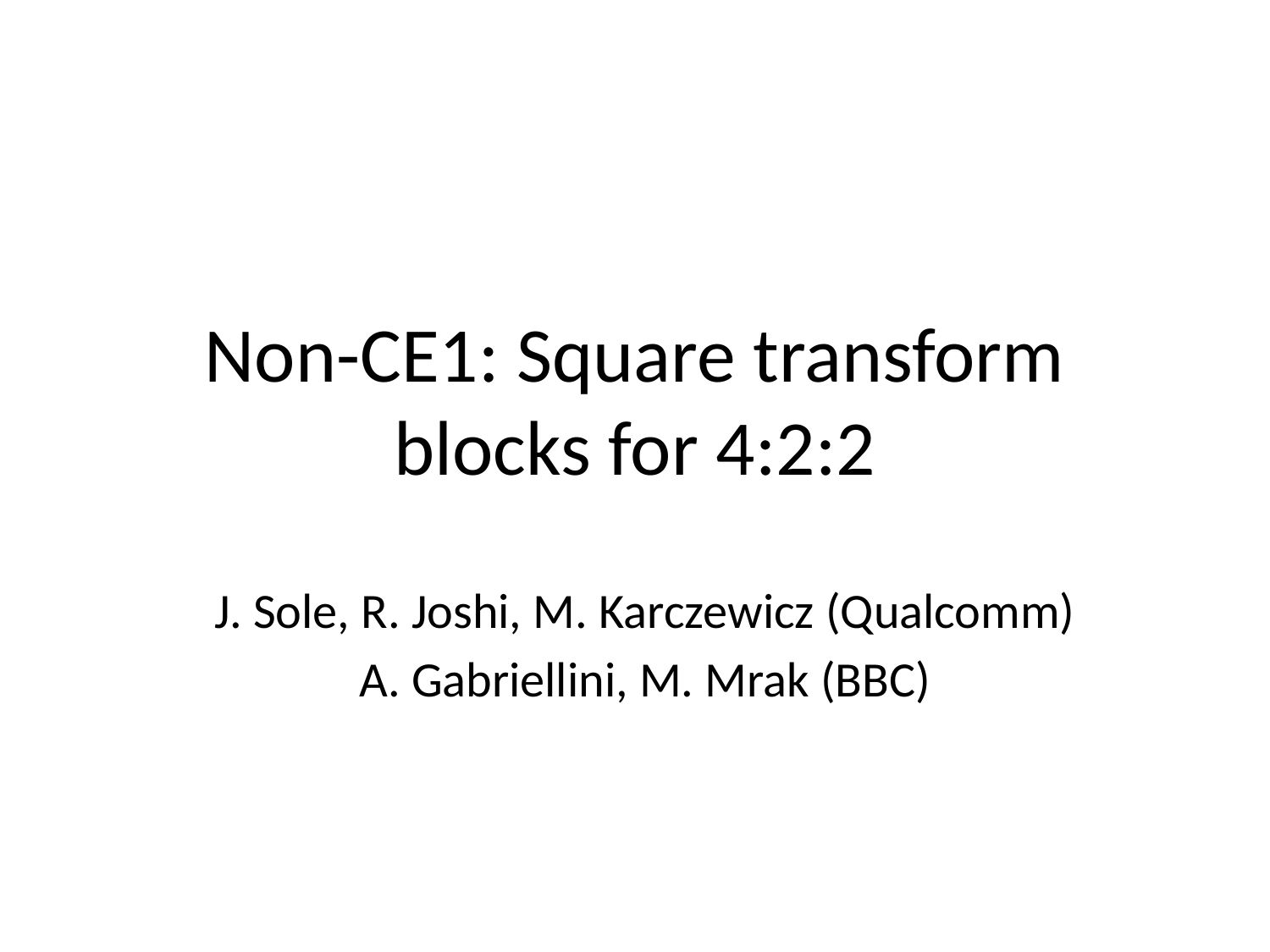

# Non-CE1: Square transform blocks for 4:2:2
J. Sole, R. Joshi, M. Karczewicz (Qualcomm)
A. Gabriellini, M. Mrak (BBC)